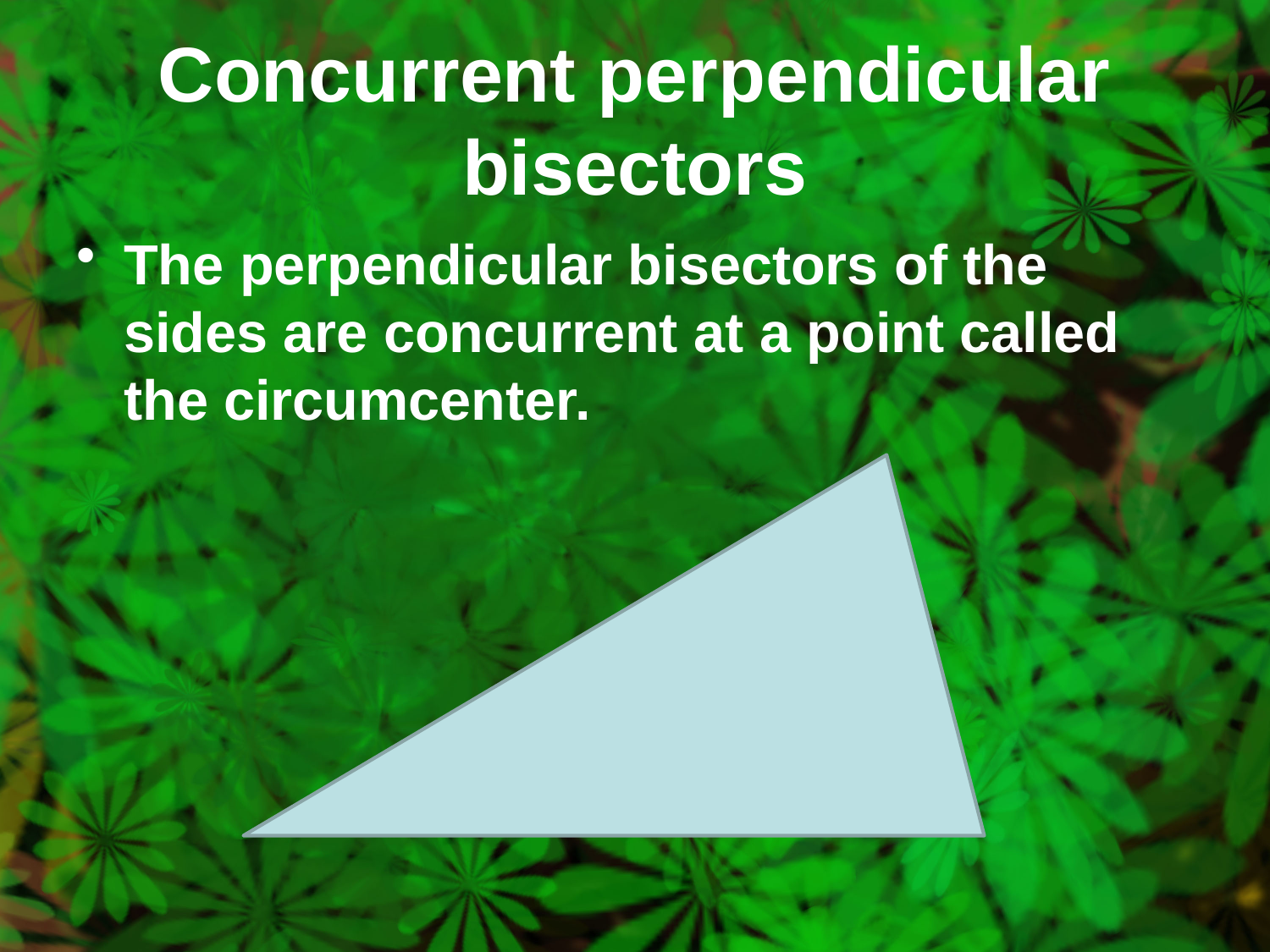

# Concurrent perpendicular bisectors
The perpendicular bisectors of the sides are concurrent at a point called the circumcenter.